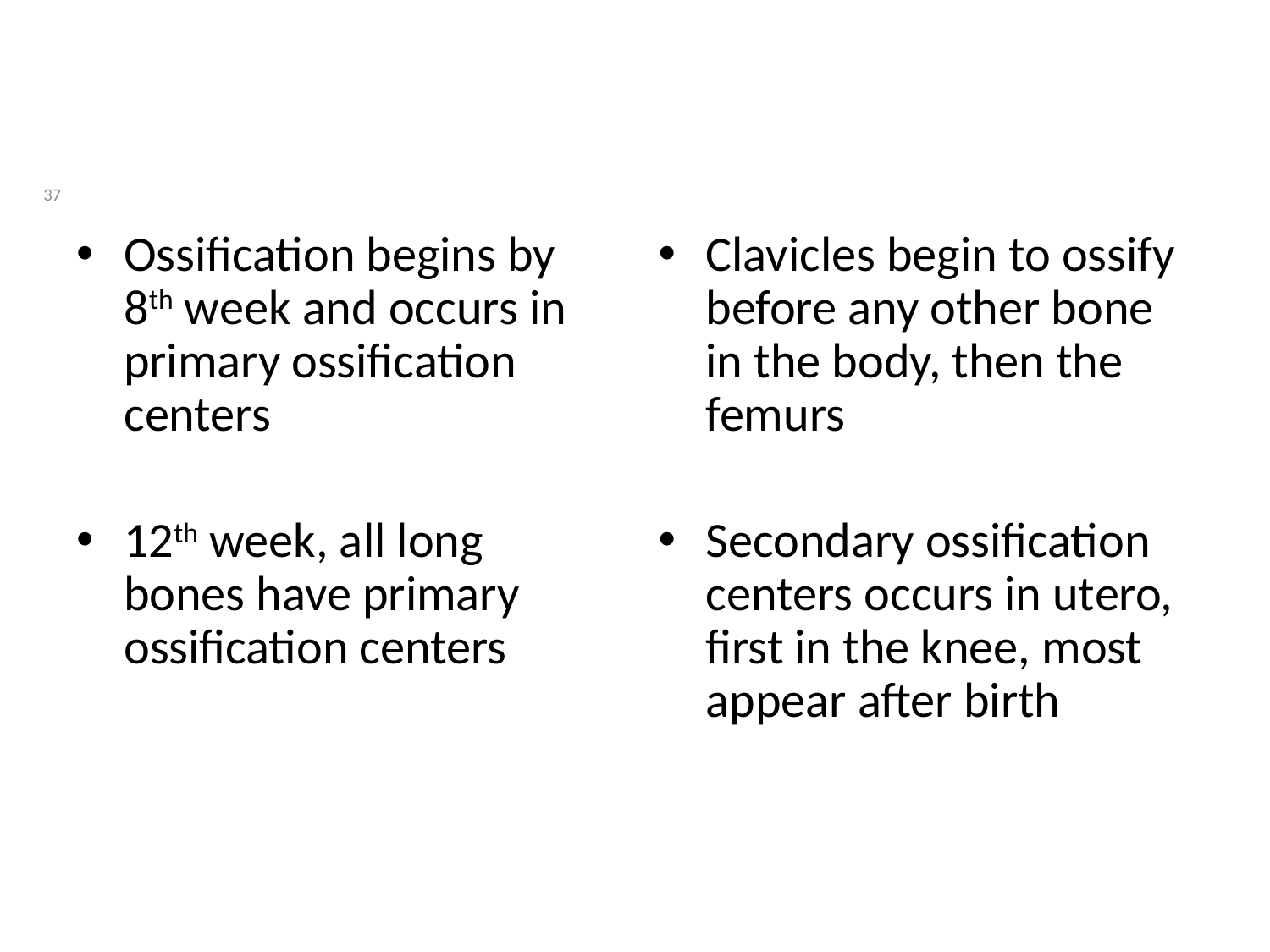

#
37
Ossification begins by 8th week and occurs in primary ossification centers

12th week, all long bones have primary ossification centers

Clavicles begin to ossify before any other bone in the body, then the femurs

Secondary ossification centers occurs in utero, first in the knee, most appear after birth